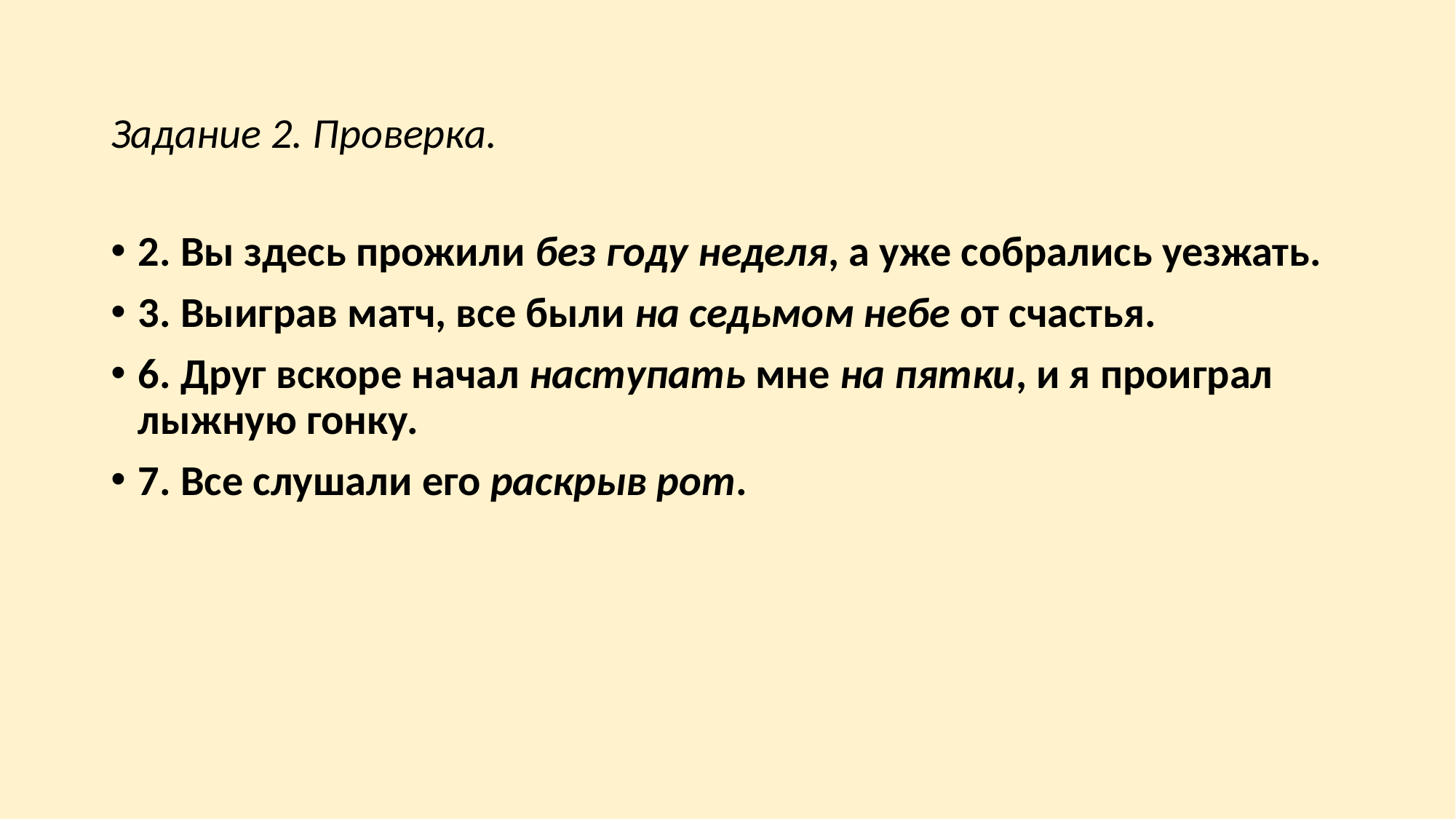

# Задание 2. Проверка.
2. Вы здесь прожили без году неделя, а уже собрались уезжать.
3. Выиграв матч, все были на седьмом небе от счастья.
6. Друг вскоре начал наступать мне на пятки, и я проиграл лыжную гонку.
7. Все слушали его раскрыв рот.